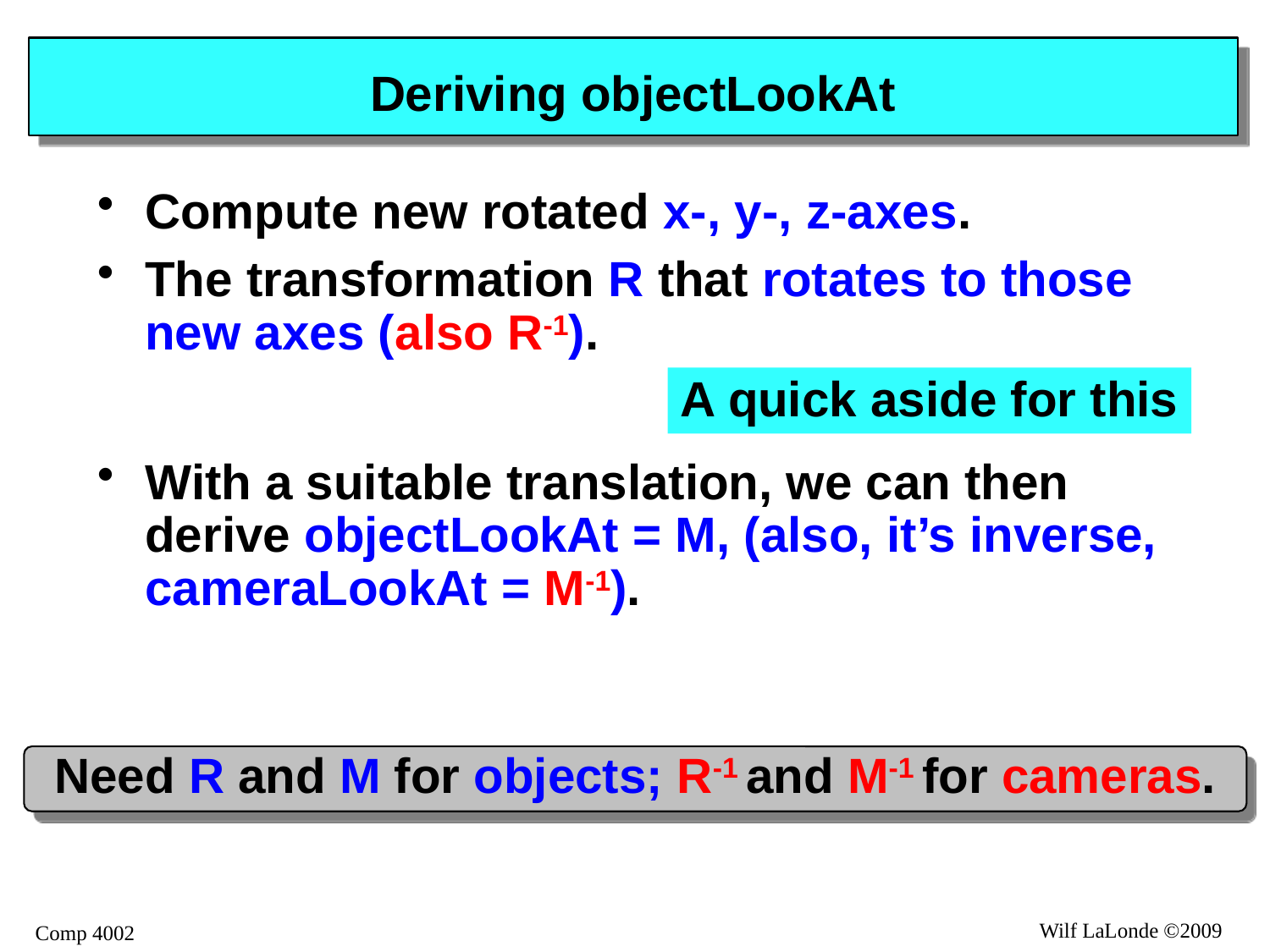

# Deriving objectLookAt
Compute new rotated x-, y-, z-axes.
The transformation R that rotates to those new axes (also R-1).

With a suitable translation, we can then derive objectLookAt = M, (also, it’s inverse, cameraLookAt = M-1).
A quick aside for this
Need R and M for objects; R-1 and M-1 for cameras.